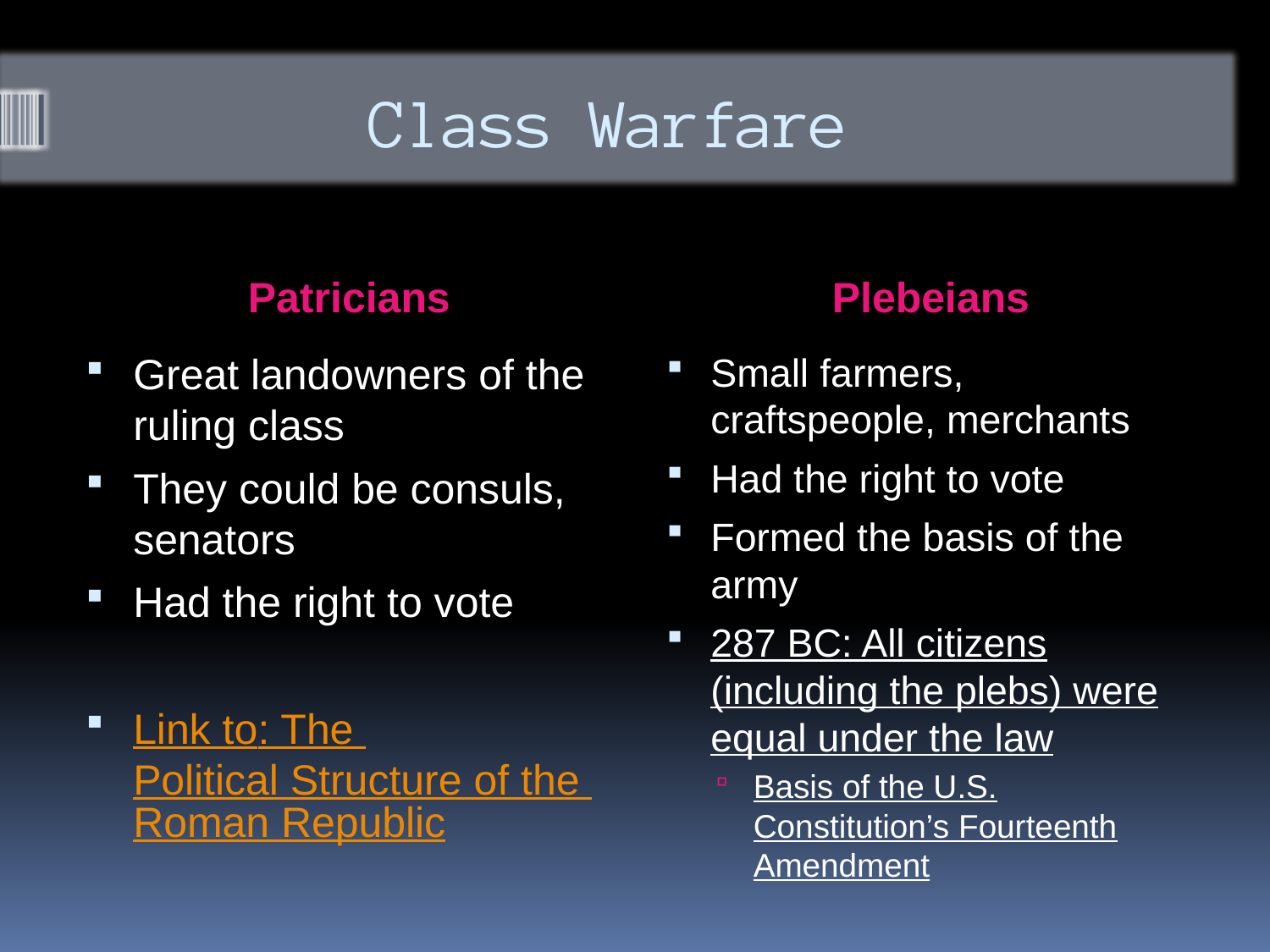

# Class Warfare
Patricians
Plebeians
Great landowners of the ruling class
They could be consuls, senators
Had the right to vote

Link to: The Political Structure of the Roman Republic
Small farmers, craftspeople, merchants
Had the right to vote
Formed the basis of the army
287 BC: All citizens (including the plebs) were equal under the law
Basis of the U.S. Constitution’s Fourteenth Amendment